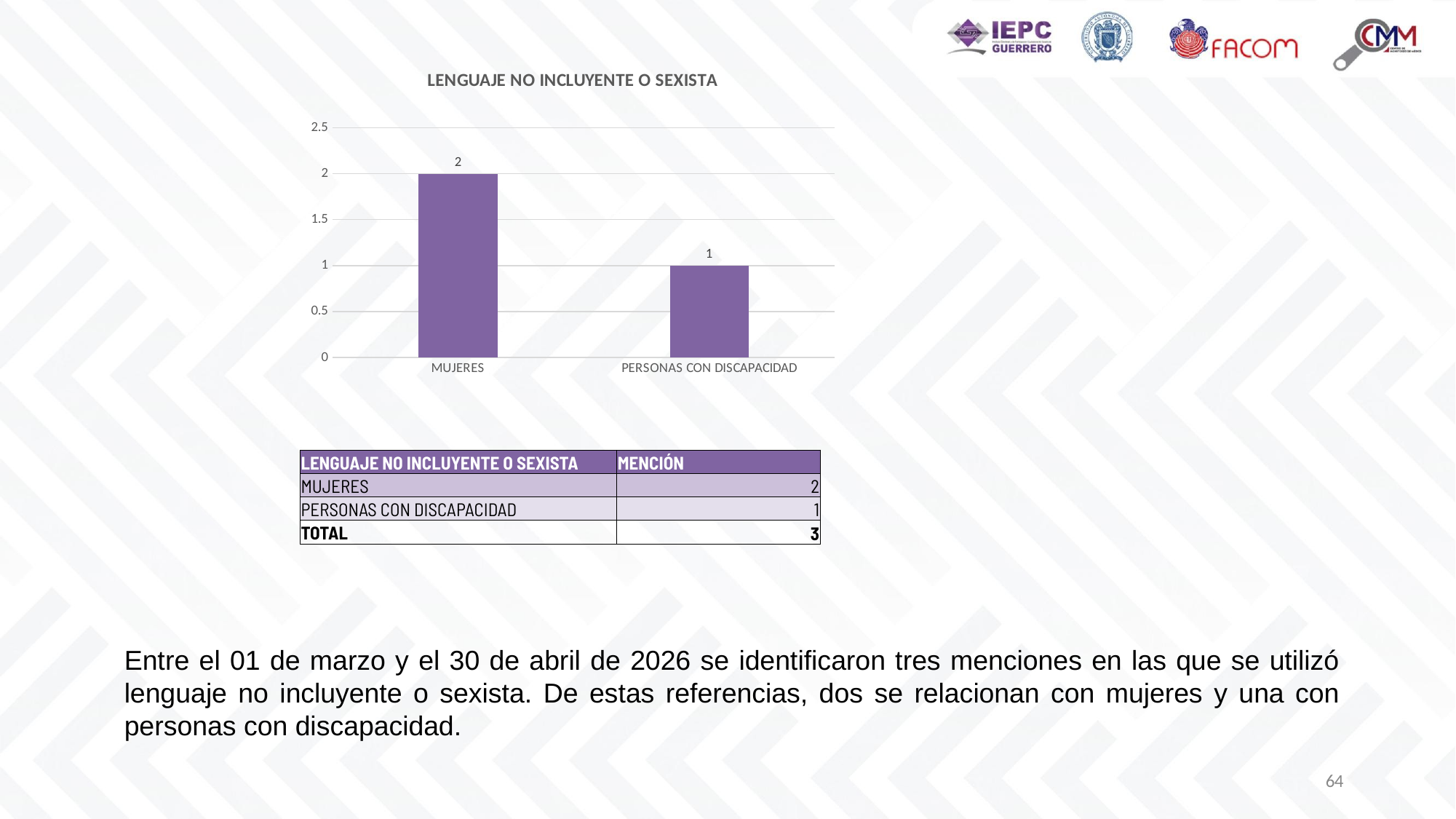

### Chart: LENGUAJE NO INCLUYENTE O SEXISTA

| Category | MENCIÓN |
|---|---|
| MUJERES | 2.0 |
| PERSONAS CON DISCAPACIDAD | 1.0 |
| LENGUAJE NO INCLUYENTE O SEXISTA | MENCIÓN |
| --- | --- |
| MUJERES | 2 |
| PERSONAS CON DISCAPACIDAD | 1 |
| TOTAL | 3 |
Entre el 01 de marzo y el 30 de abril de 2026 se identificaron tres menciones en las que se utilizó lenguaje no incluyente o sexista. De estas referencias, dos se relacionan con mujeres y una con personas con discapacidad.
64